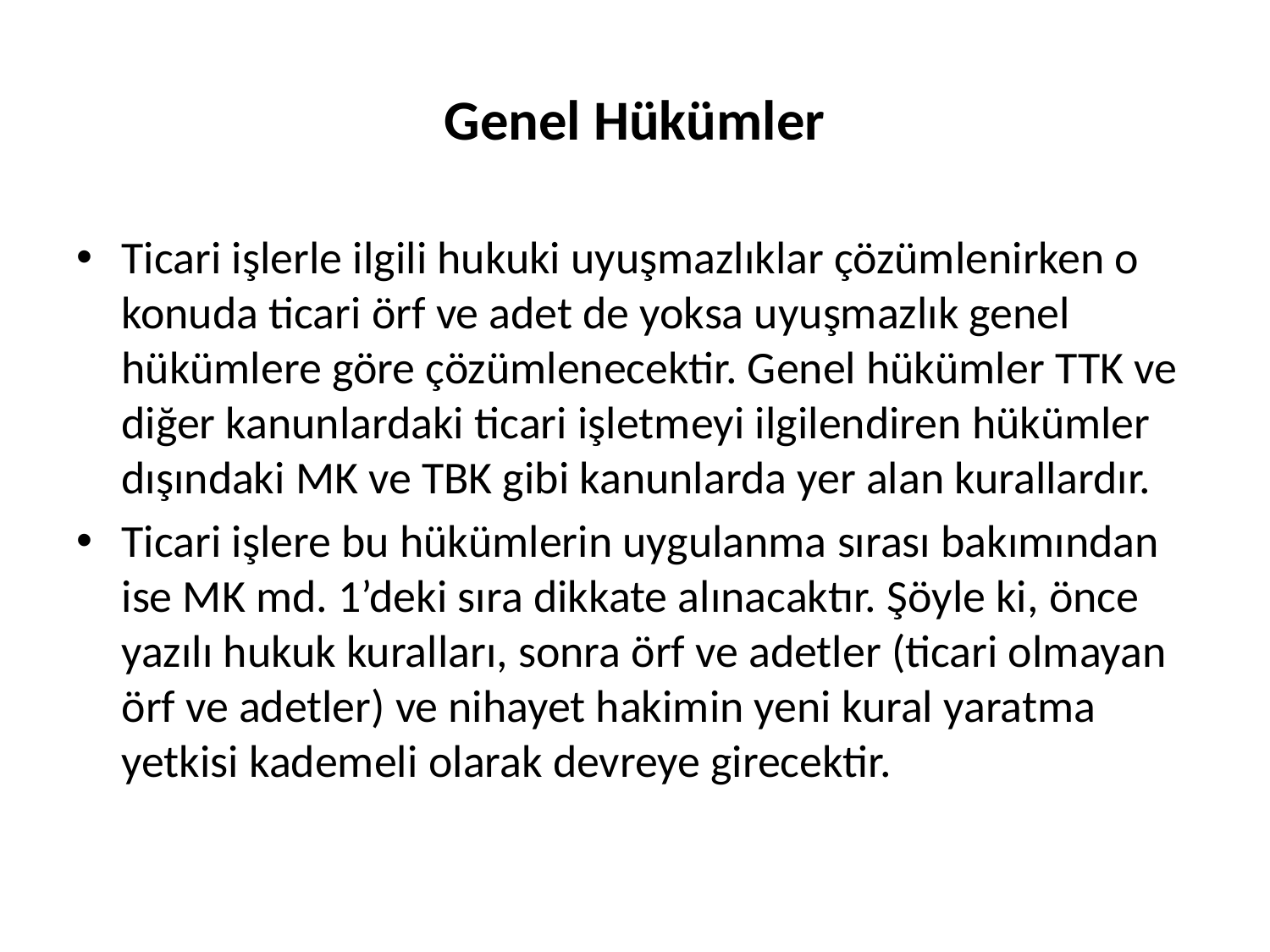

# Genel Hükümler
Ticari işlerle ilgili hukuki uyuşmazlıklar çözümlenirken o konuda ticari örf ve adet de yoksa uyuşmazlık genel hükümlere göre çözümlenecektir. Genel hükümler TTK ve diğer kanunlardaki ticari işletmeyi ilgilendiren hükümler dışındaki MK ve TBK gibi kanunlarda yer alan kurallardır.
Ticari işlere bu hükümlerin uygulanma sırası bakımından ise MK md. 1’deki sıra dikkate alınacaktır. Şöyle ki, önce yazılı hukuk kuralları, sonra örf ve adetler (ticari olmayan örf ve adetler) ve nihayet hakimin yeni kural yaratma yetkisi kademeli olarak devreye girecektir.